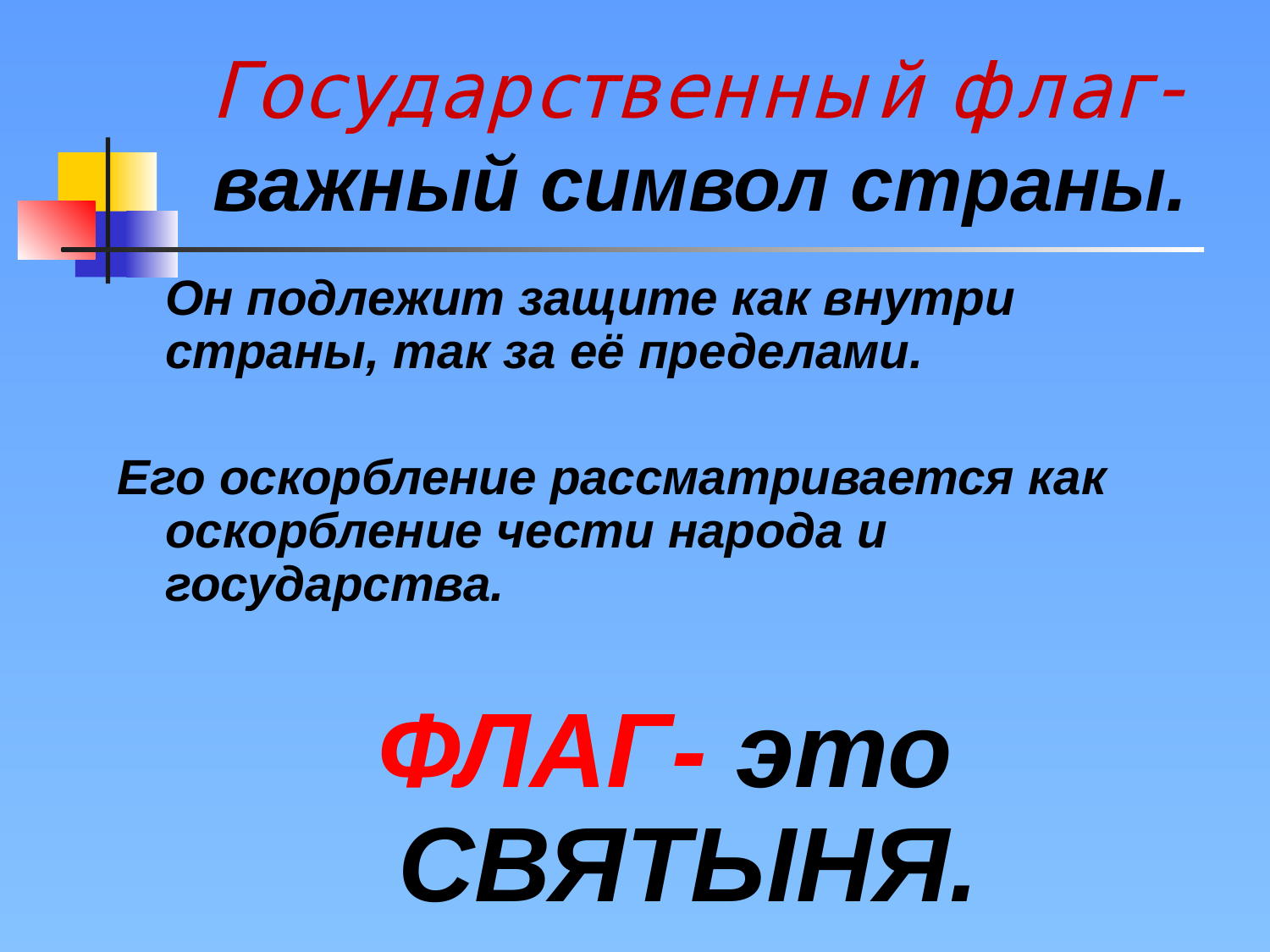

# Государственный флаг- важный символ страны.
	Он подлежит защите как внутри страны, так за её пределами.

Его оскорбление рассматривается как оскорбление чести народа и государства.

ФЛАГ- это СВЯТЫНЯ.